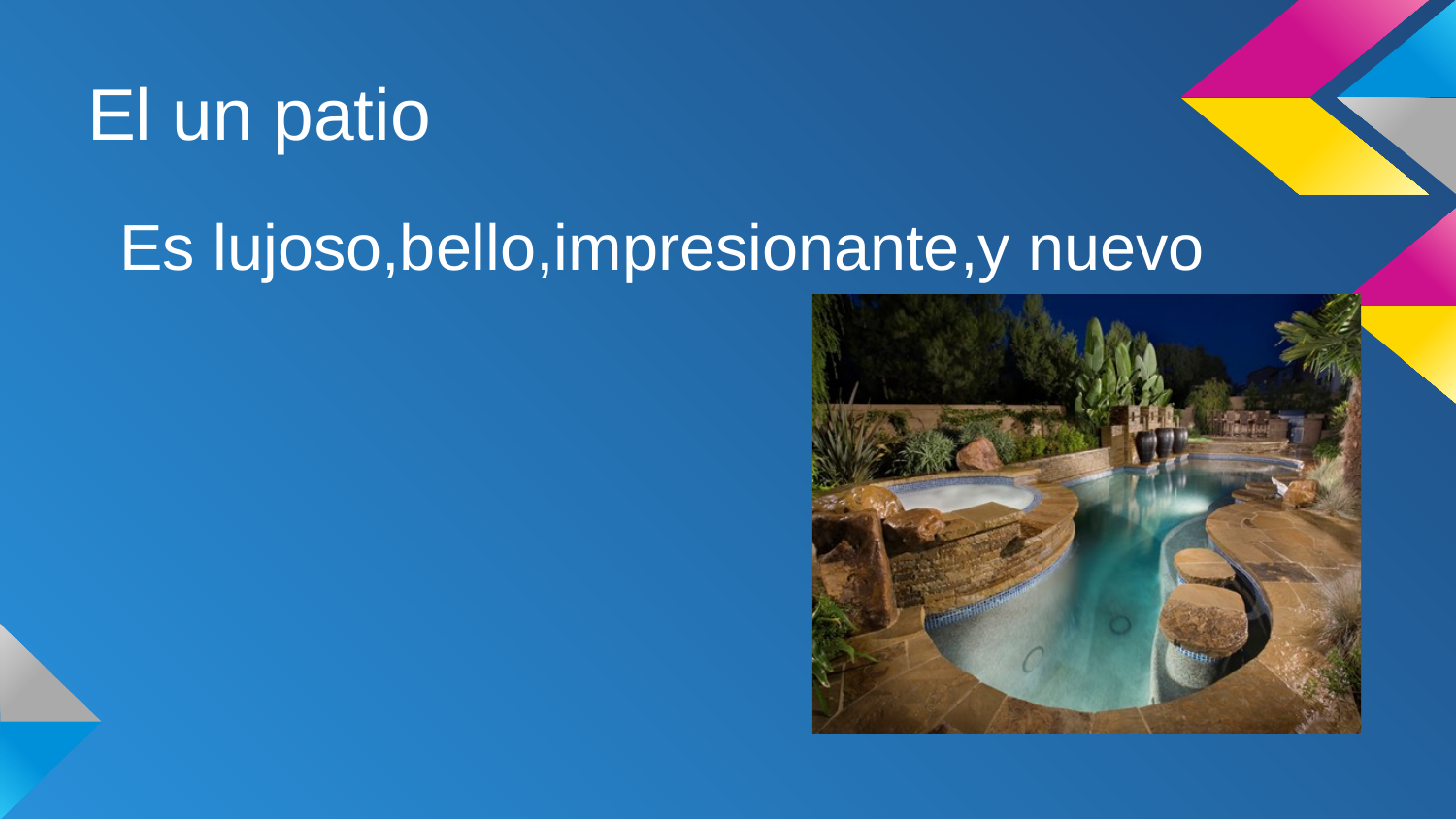

# El un patio
Es lujoso,bello,impresionante,y nuevo